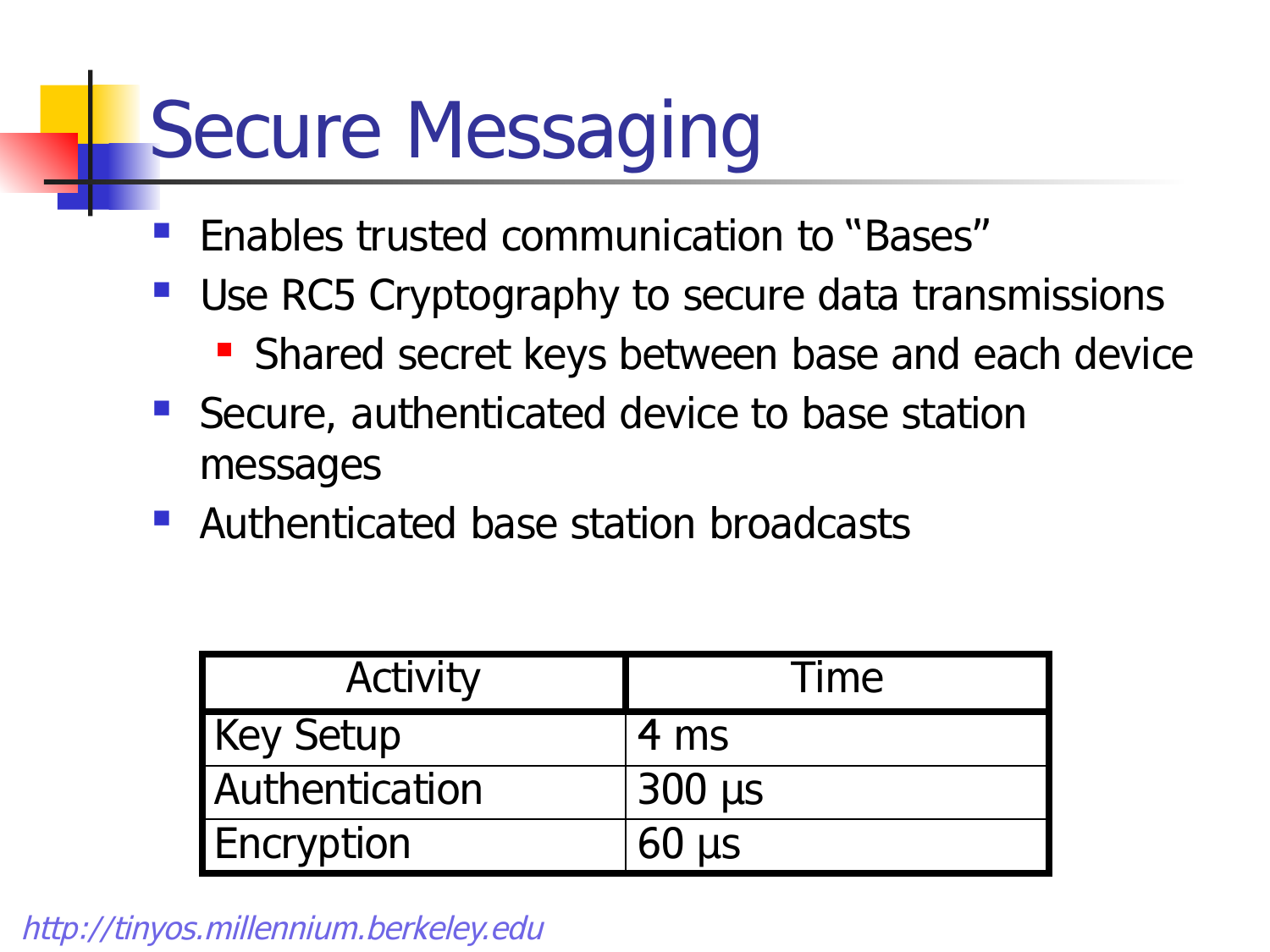

# Secure Messaging
Enables trusted communication to “Bases”
Use RC5 Cryptography to secure data transmissions
Shared secret keys between base and each device
Secure, authenticated device to base station messages
Authenticated base station broadcasts
| Activity | Time |
| --- | --- |
| Key Setup | 4 ms |
| Authentication | 300 µs |
| Encryption | 60 µs |
http://tinyos.millennium.berkeley.edu